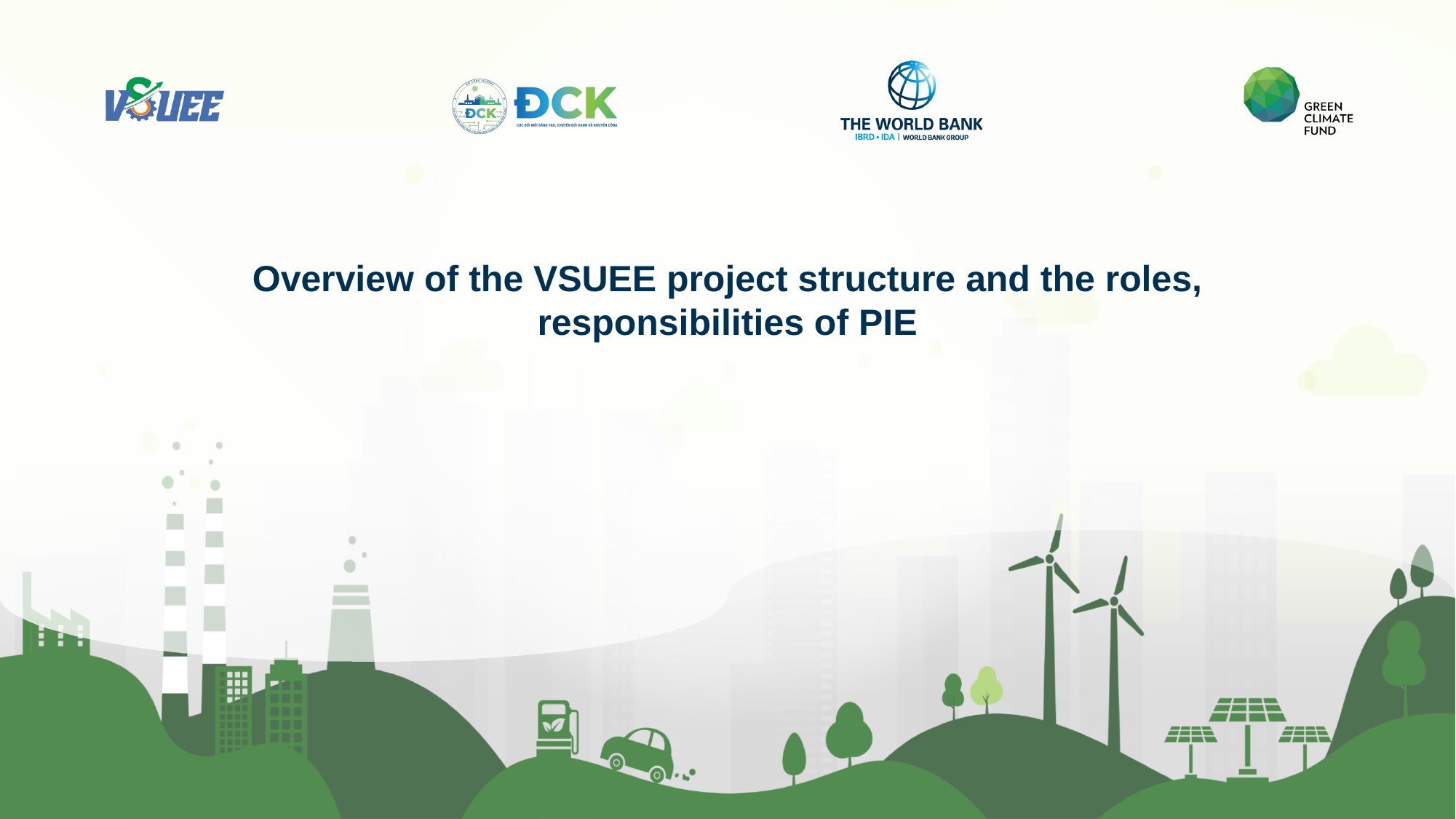

Overview of the VSUEE project structure and the roles, responsibilities of PIE